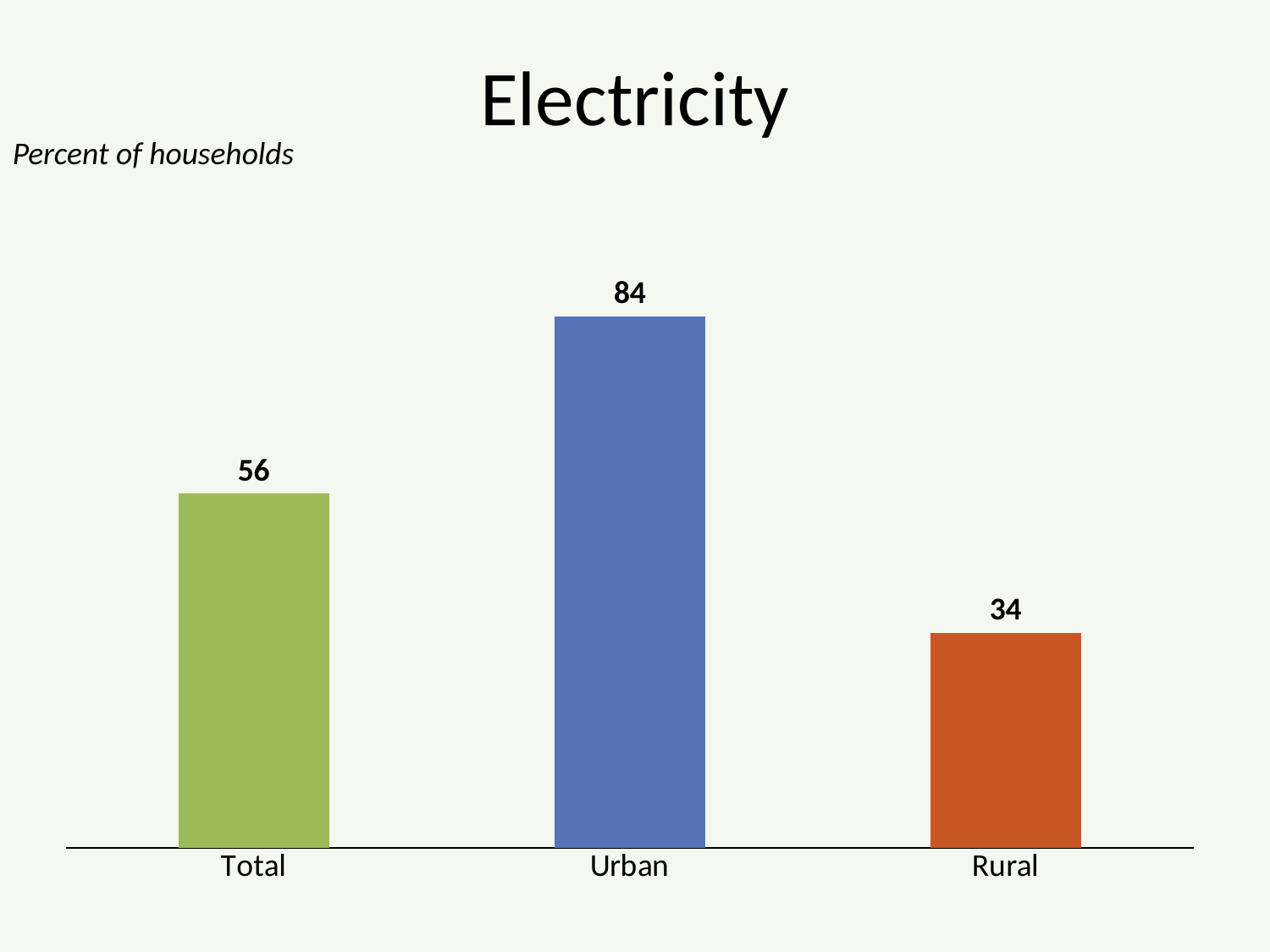

# Electricity
Percent of households

### Chart

| Category | Column1 |
|---|---|
| Total | 56.0 |
| Urban | 84.0 |
| Rural | 34.0 |